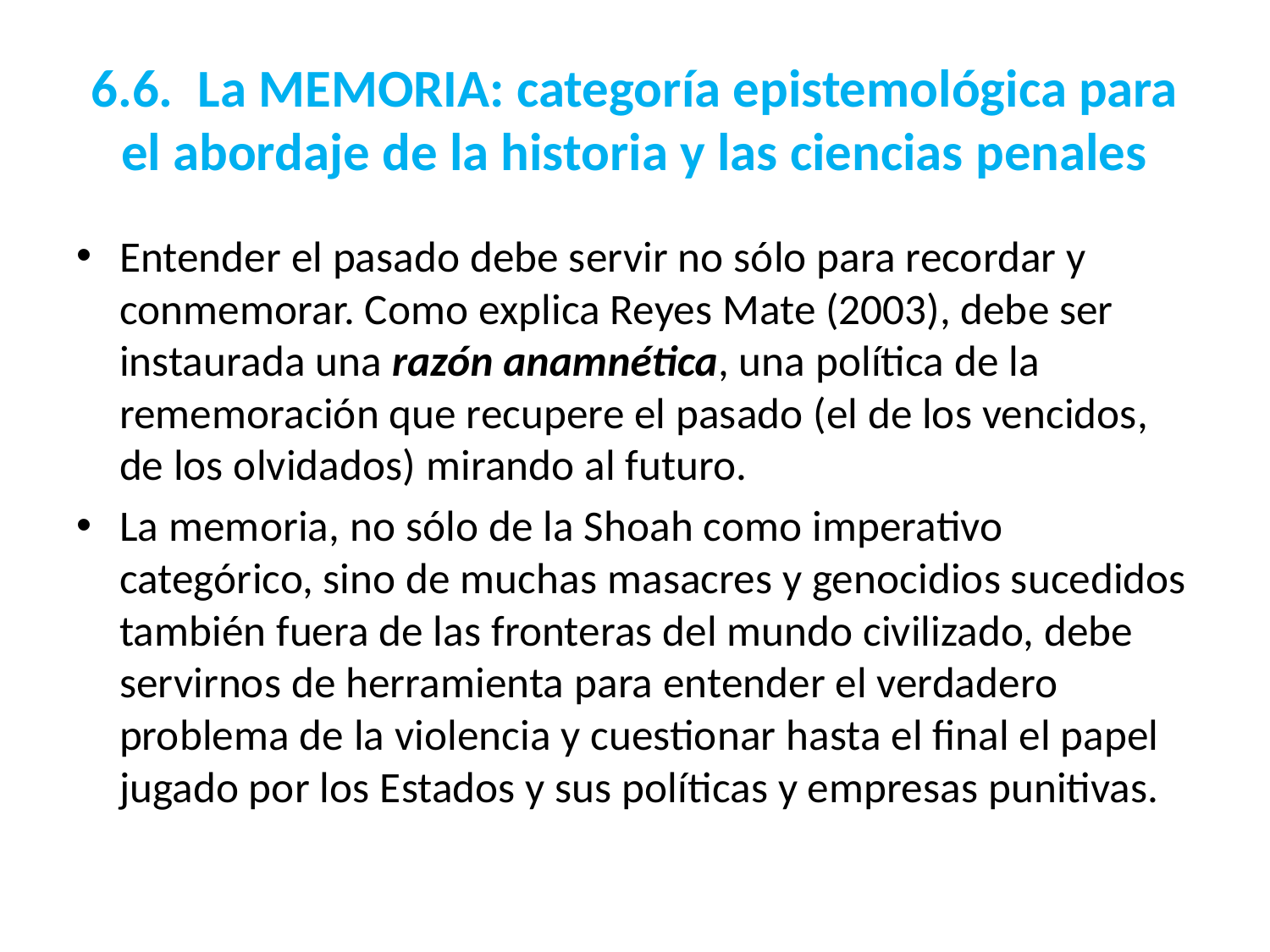

# 6.6.	La MEMORIA: categoría epistemológica para el abordaje de la historia y las ciencias penales
Entender el pasado debe servir no sólo para recordar y conmemorar. Como explica Reyes Mate (2003), debe ser instaurada una razón anamnética, una política de la rememoración que recupere el pasado (el de los vencidos, de los olvidados) mirando al futuro.
La memoria, no sólo de la Shoah como imperativo categórico, sino de muchas masacres y genocidios sucedidos también fuera de las fronteras del mundo civilizado, debe servirnos de herramienta para entender el verdadero problema de la violencia y cuestionar hasta el final el papel jugado por los Estados y sus políticas y empresas punitivas.